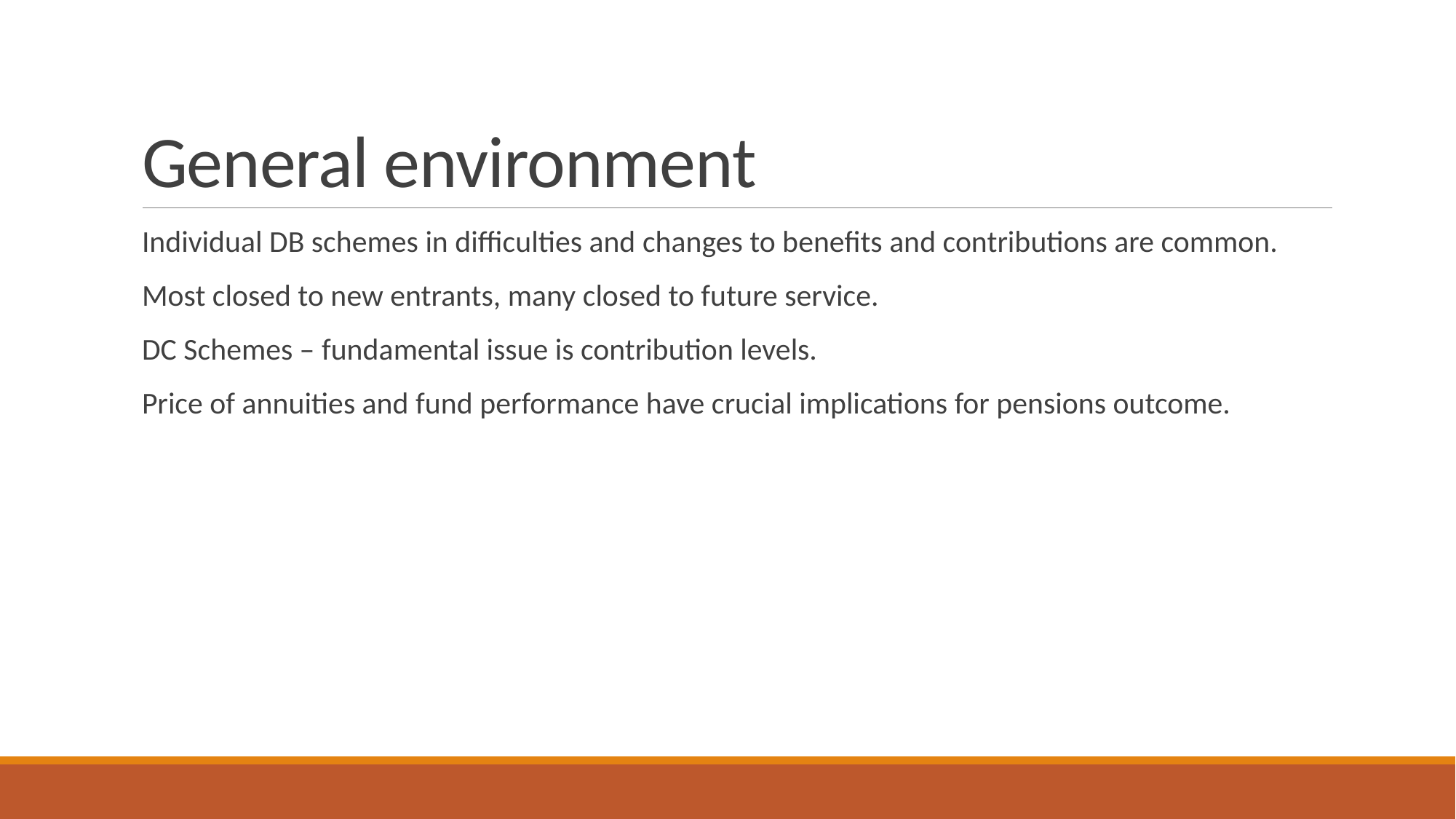

# General environment
Individual DB schemes in difficulties and changes to benefits and contributions are common.
Most closed to new entrants, many closed to future service.
DC Schemes – fundamental issue is contribution levels.
Price of annuities and fund performance have crucial implications for pensions outcome.